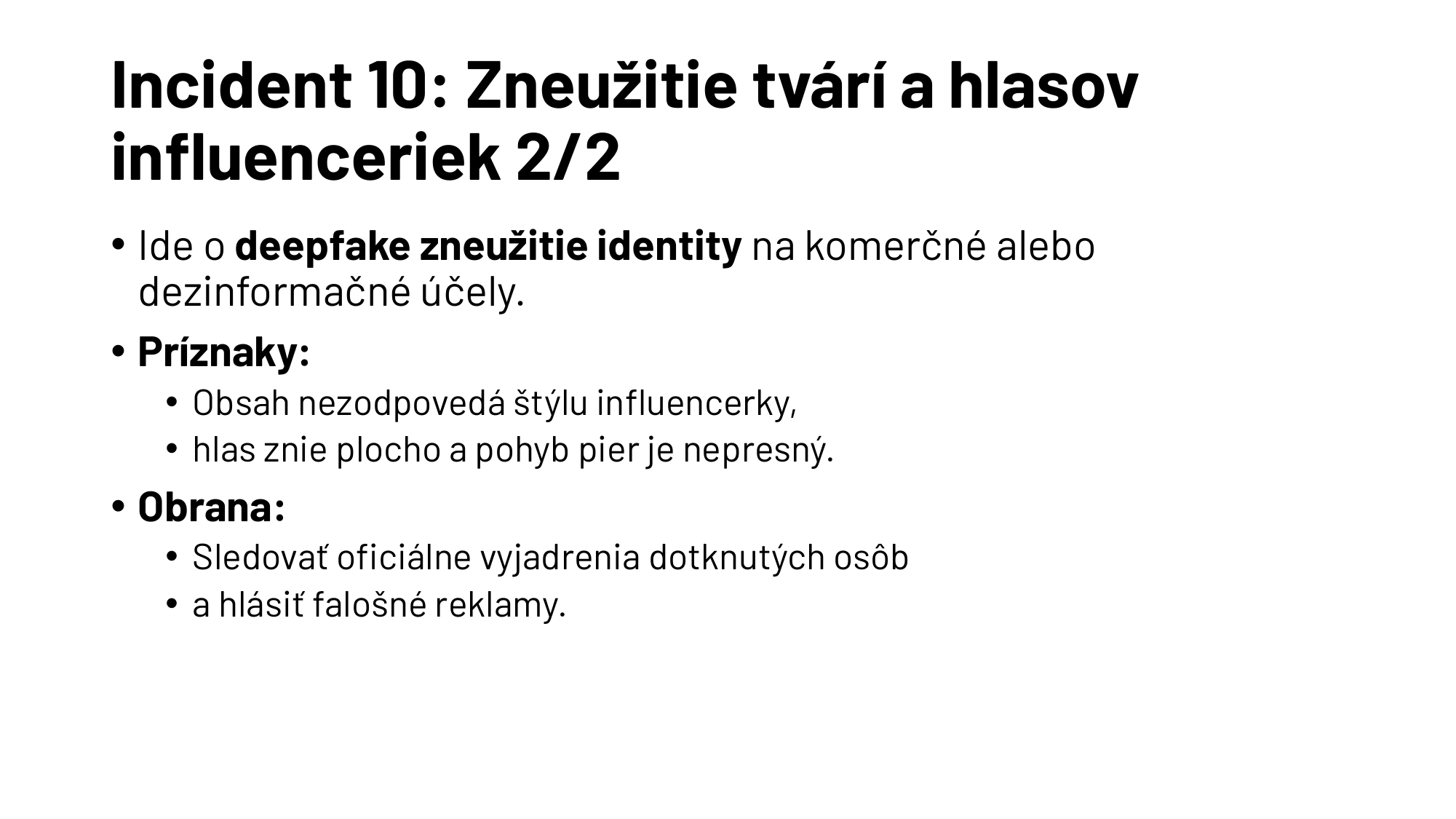

# Incident 10: Zneužitie tvárí a hlasov influenceriek 2/2
Ide o deepfake zneužitie identity na komerčné alebo dezinformačné účely.
Príznaky:
Obsah nezodpovedá štýlu influencerky,
hlas znie plocho a pohyb pier je nepresný.
Obrana:
Sledovať oficiálne vyjadrenia dotknutých osôb
a hlásiť falošné reklamy.